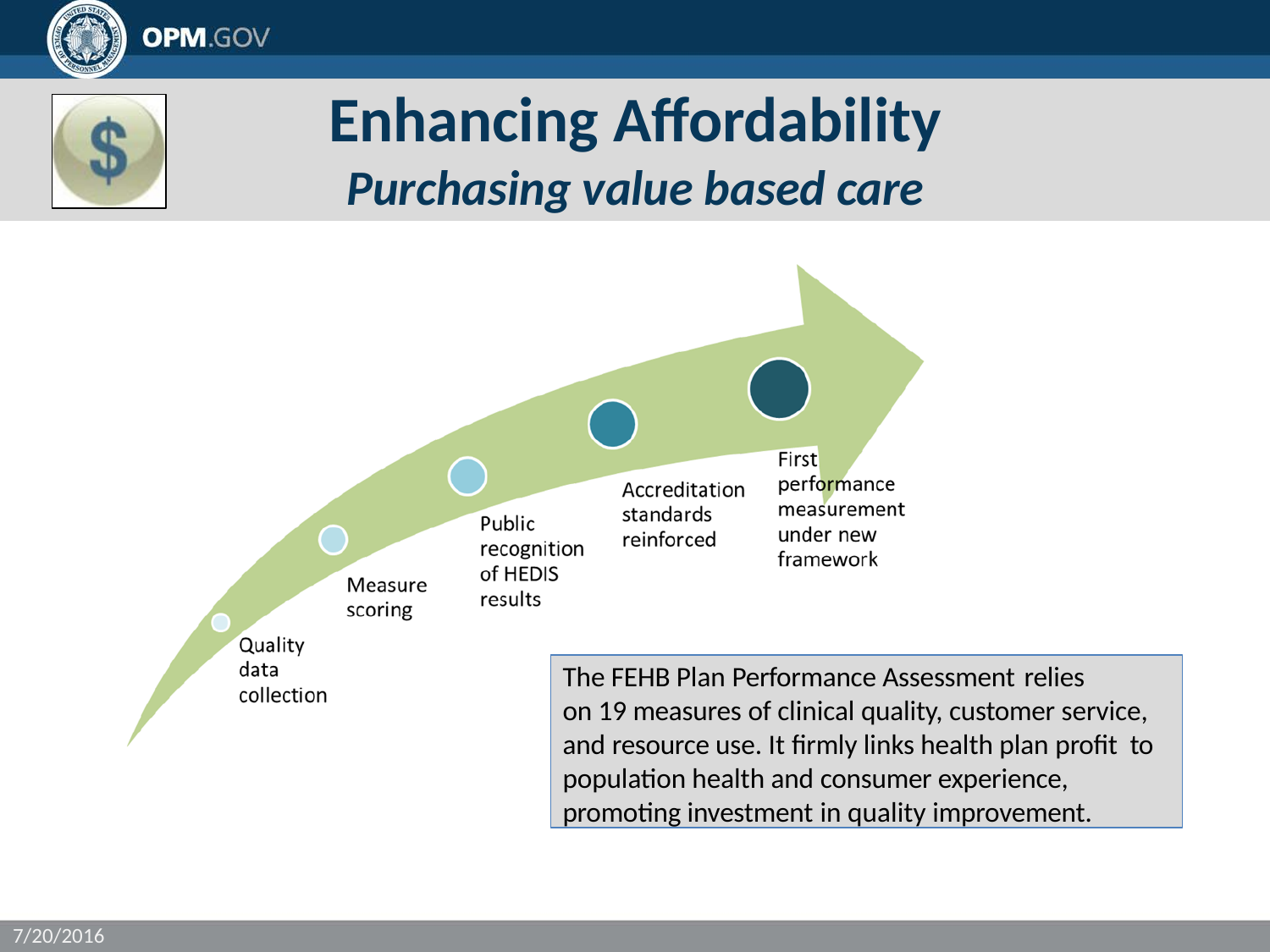

# Enhancing Affordability
Purchasing value based care

The FEHB Plan Performance Assessment relies
on 19 measures of clinical quality, customer service,  and resource use. It firmly links health plan profit  to population health and consumer experience,  promoting investment in quality improvement.
7/20/2016